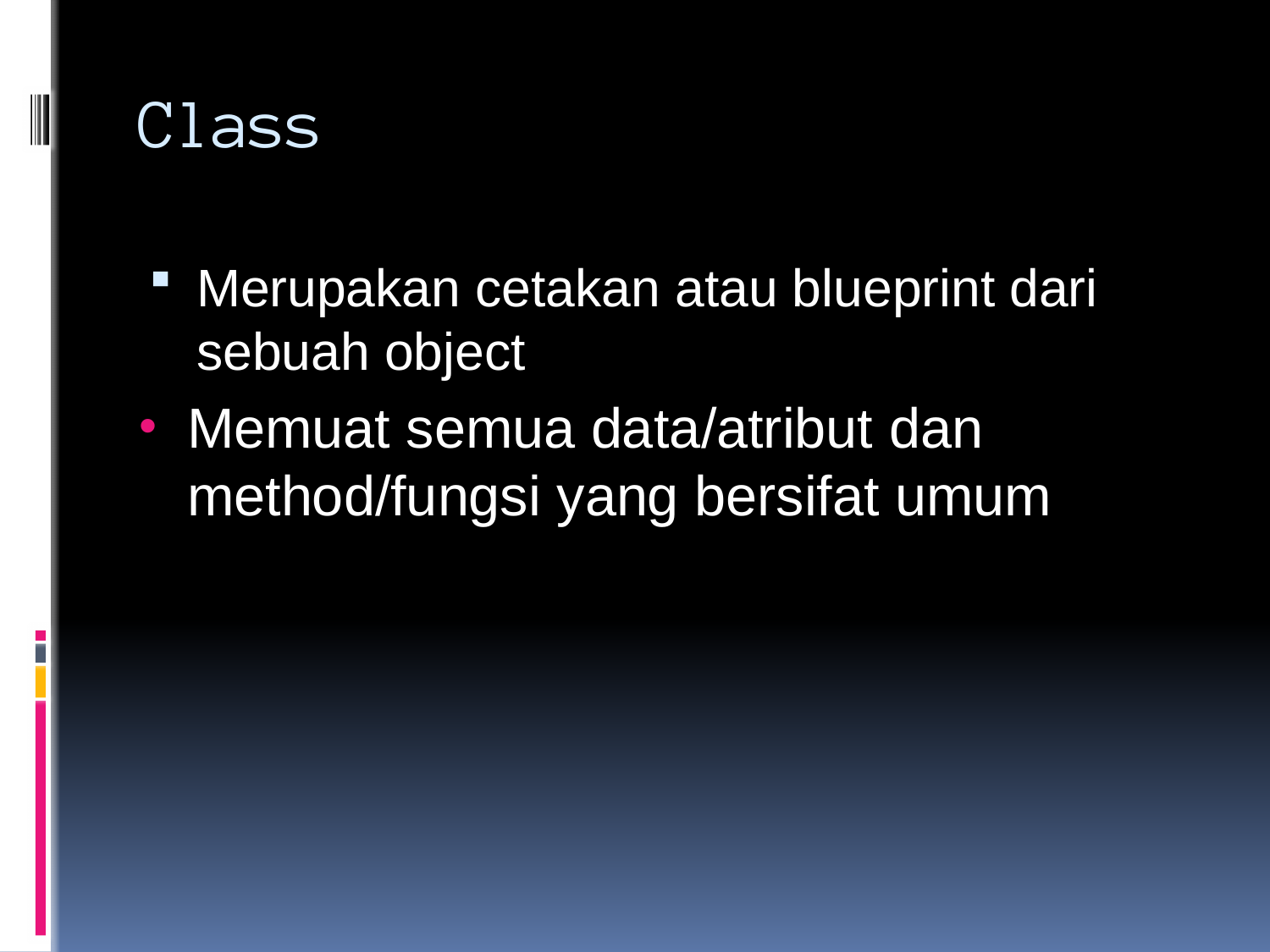

# Class
Merupakan cetakan atau blueprint dari sebuah object
Memuat semua data/atribut dan method/fungsi yang bersifat umum